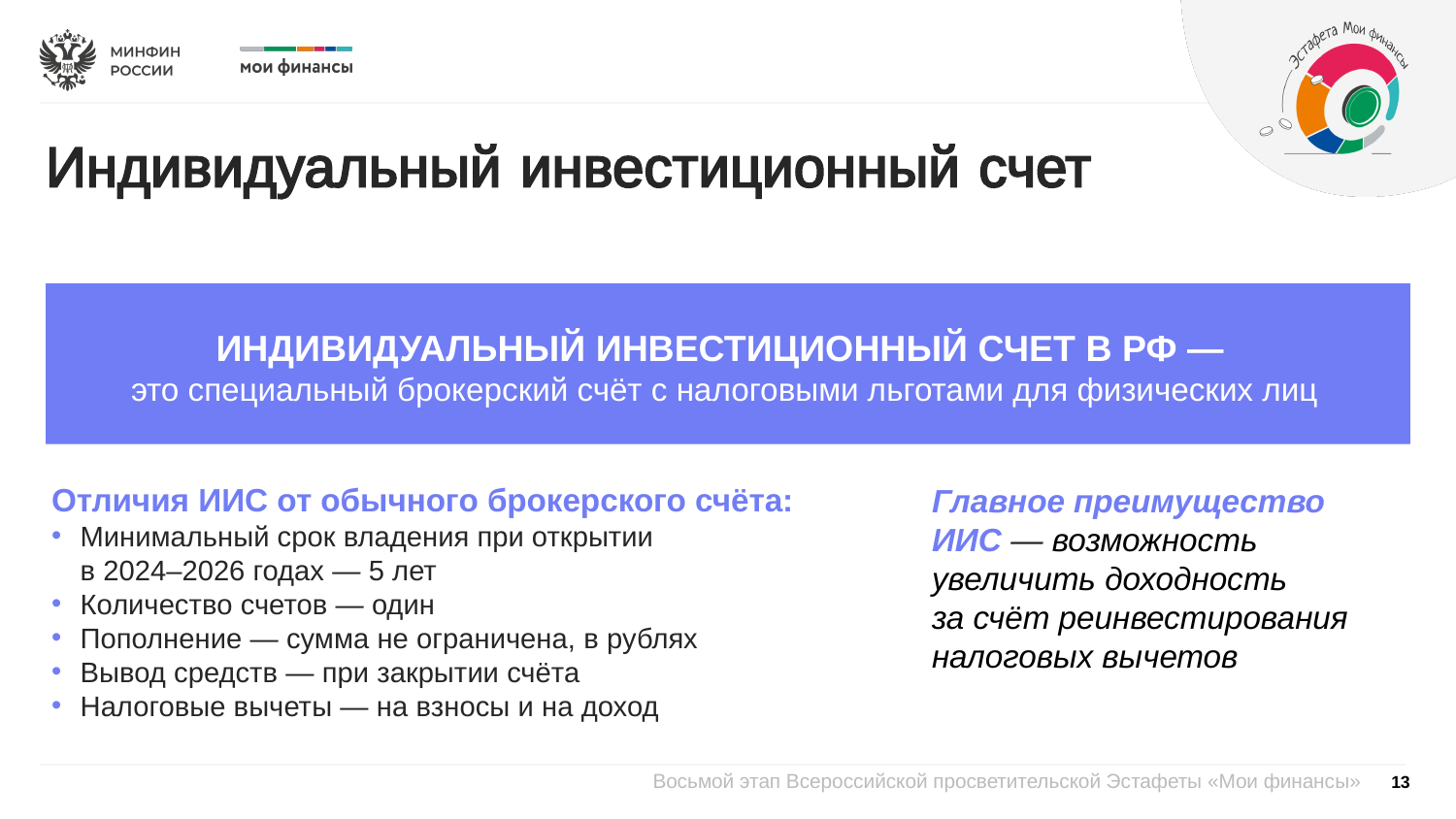

Индивидуальный инвестиционный счет

ИНДИВИДУАЛЬНЫЙ ИНВЕСТИЦИОННЫЙ СЧЕТ В РФ —
это специальный брокерский счёт с налоговыми льготами для физических лиц
Отличия ИИС от обычного брокерского счёта:
Минимальный срок владения при открытии
в 2024–2026 годах — 5 лет
Количество счетов — один
Пополнение — сумма не ограничена, в рублях
Вывод средств — при закрытии счёта
Налоговые вычеты — на взносы и на доход

Главное преимущество
ИИС — возможность увеличить доходность
за счёт реинвестирования налоговых вычетов
13